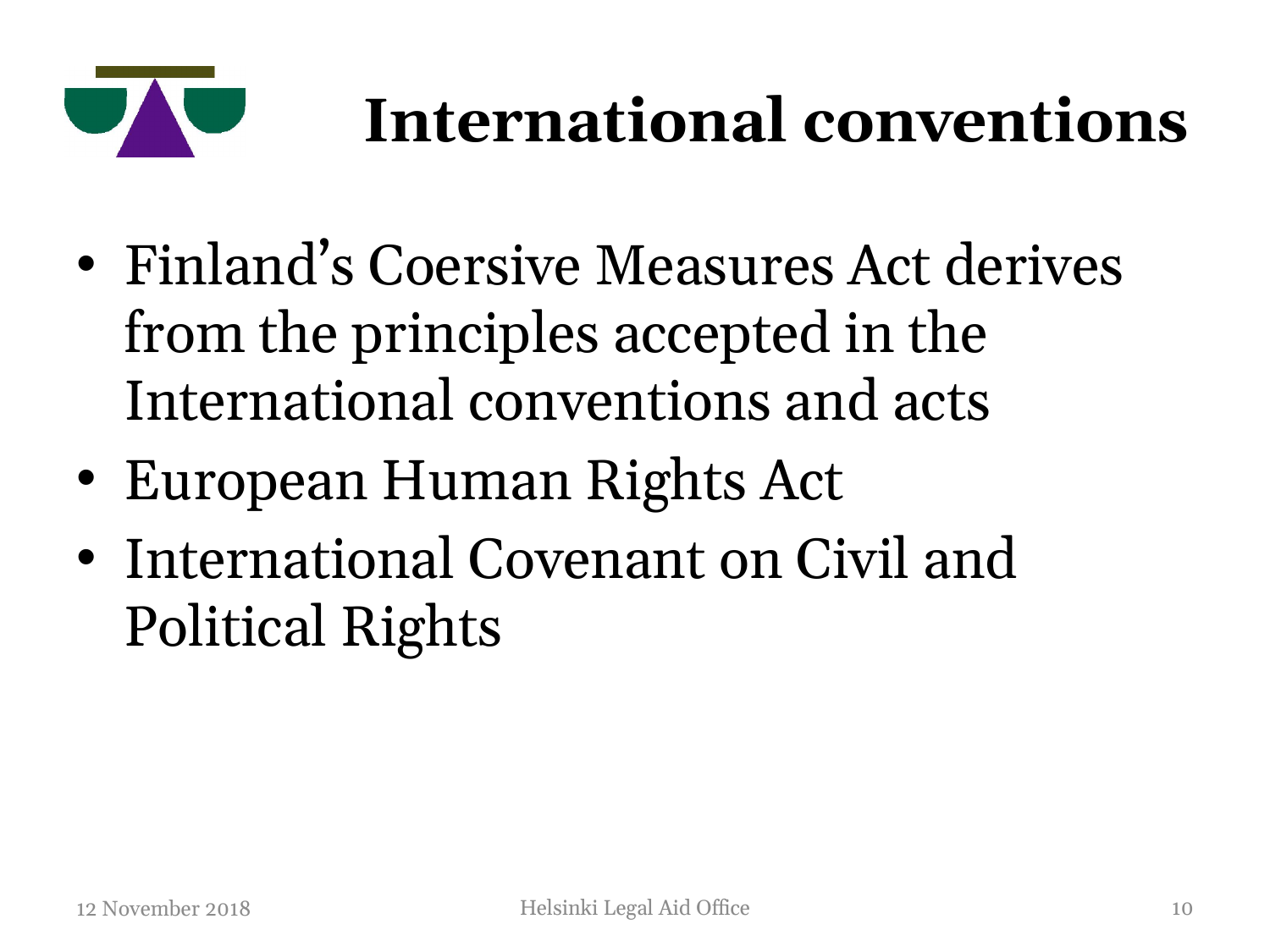

# International conventions
Finland’s Coersive Measures Act derives from the principles accepted in the International conventions and acts
European Human Rights Act
International Covenant on Civil and Political Rights
12 November 2018
Helsinki Legal Aid Office
10